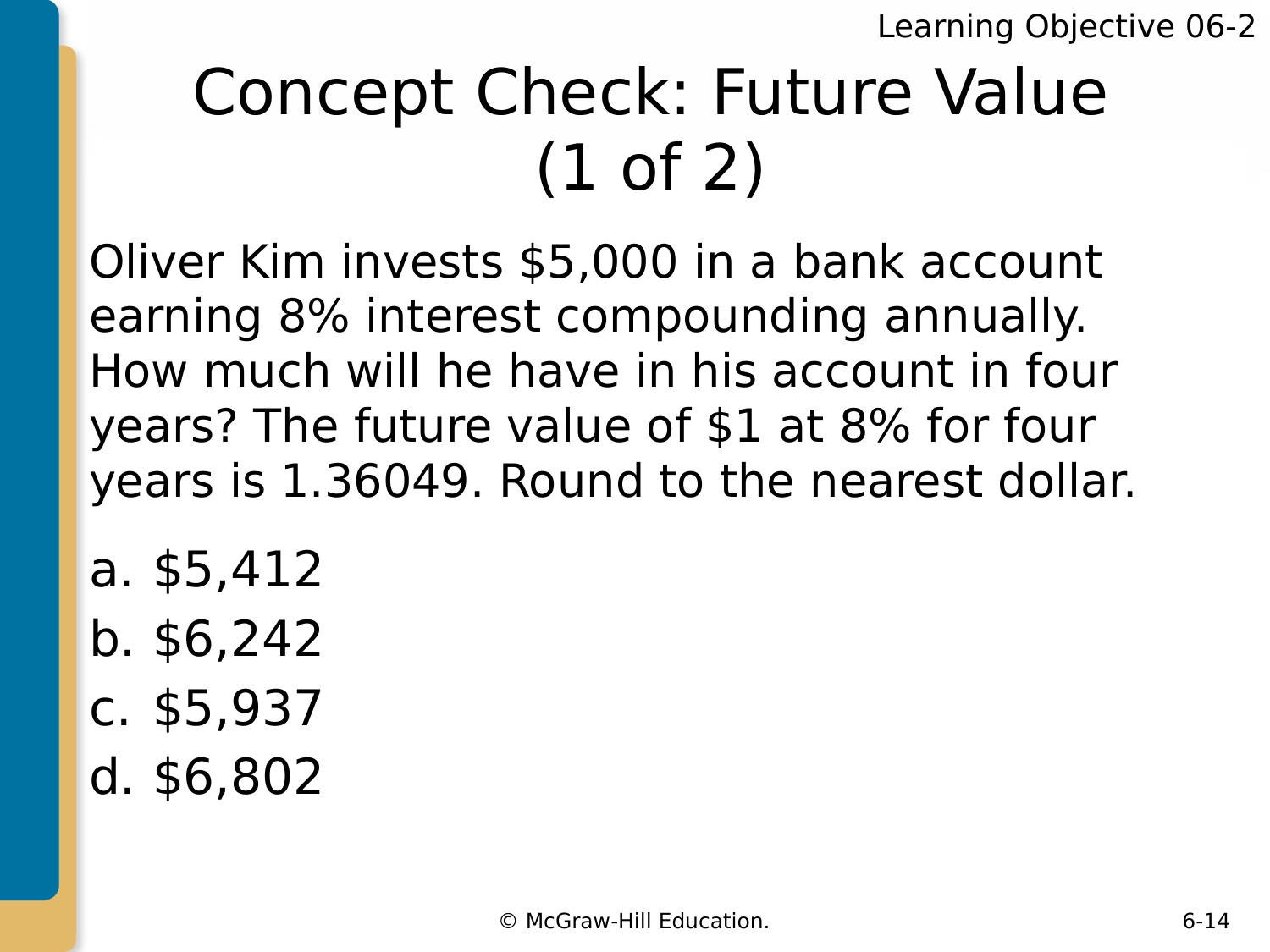

Learning Objective 06-2
# Concept Check: Future Value (1 of 2)
Oliver Kim invests $5,000 in a bank account earning 8% interest compounding annually. How much will he have in his account in four years? The future value of $1 at 8% for four years is 1.36049. Round to the nearest dollar.
$5,412
$6,242
$5,937
$6,802